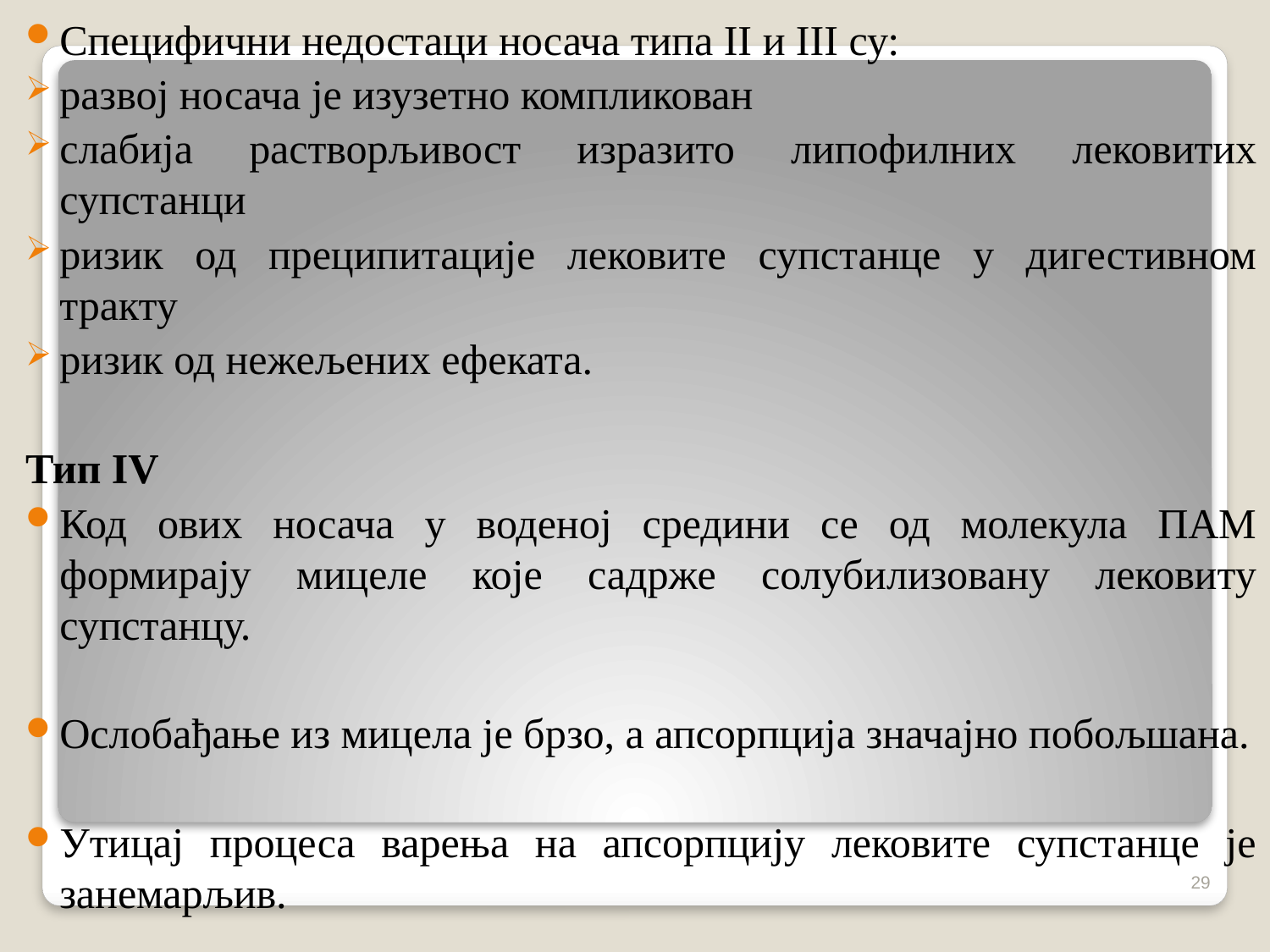

Специфични недостаци носача типа II и III су:
развој носача је изузетно компликован
слабија растворљивост изразито липофилних лековитих супстанци
ризик од преципитације лековите супстанце у дигестивном тракту
ризик од нежељених ефеката.

Тип IV
Код ових носача у воденој средини се од молекула ПАМ формирају мицеле које садрже солубилизовану лековиту супстанцу.

Ослобађање из мицела је брзо, а апсорпција значајно побољшана.

Утицај процеса варења на апсорпцију лековите супстанце је занемарљив.

29